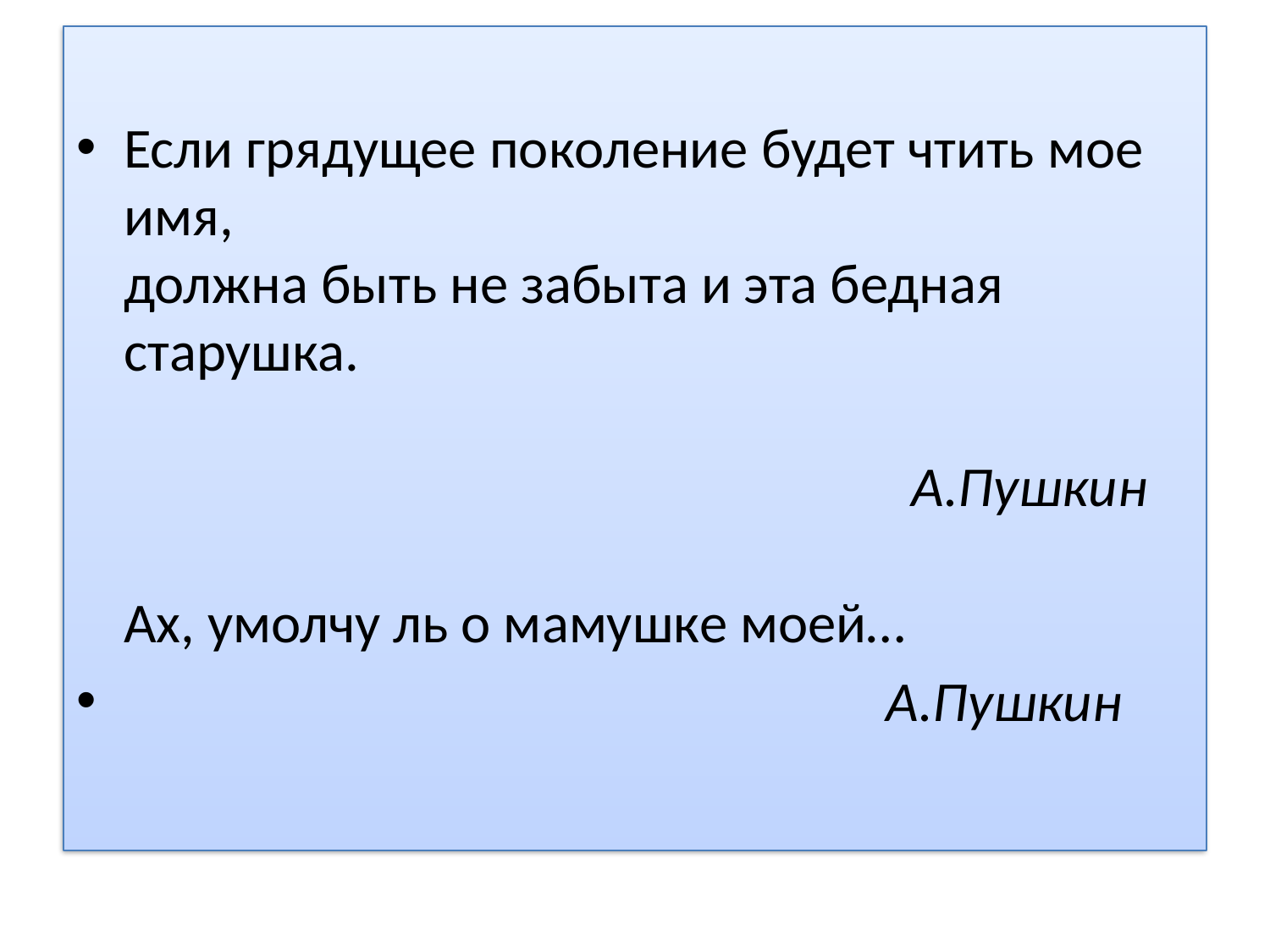

Если грядущее поколение будет чтить мое имя,
должна быть не забыта и эта бедная старушка.
                                                              А.Пушкин
Ах, умолчу ль о мамушке моей…
                                                            А.Пушкин

#